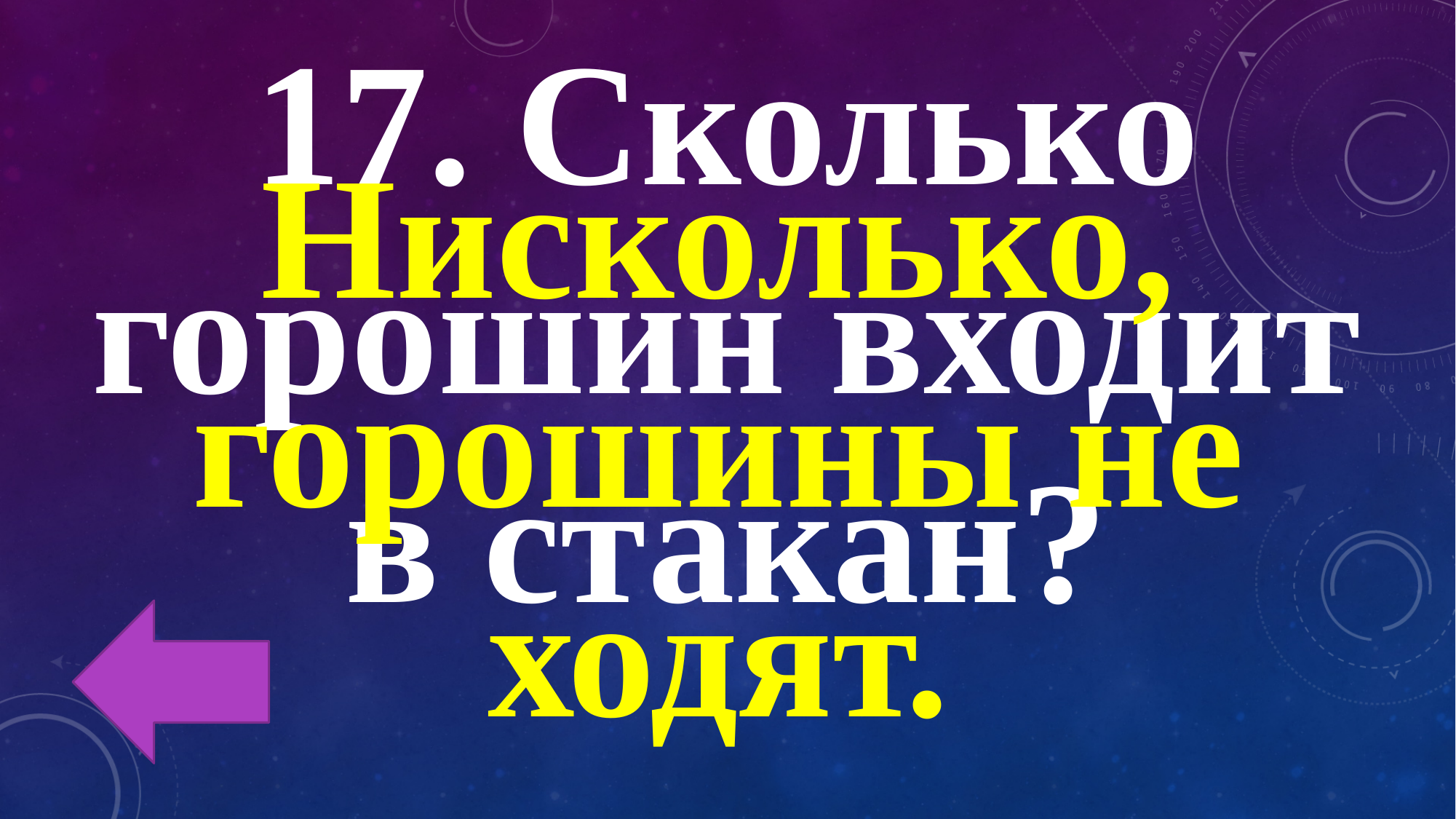

17. Сколько горошин входит в стакан?
Нисколько, горошины не ходят.